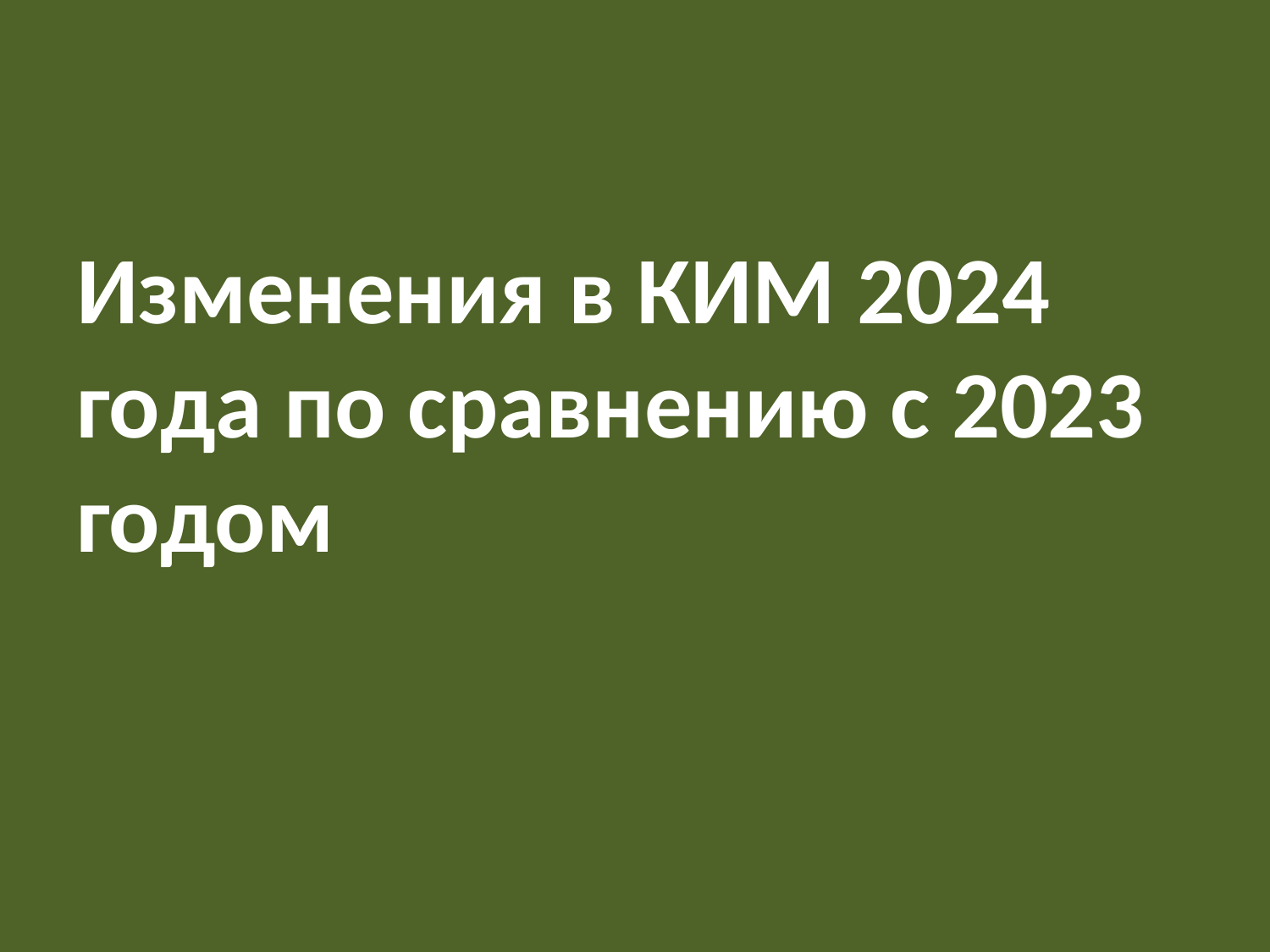

Изменения в КИМ 2024 года по сравнению с 2023 годом